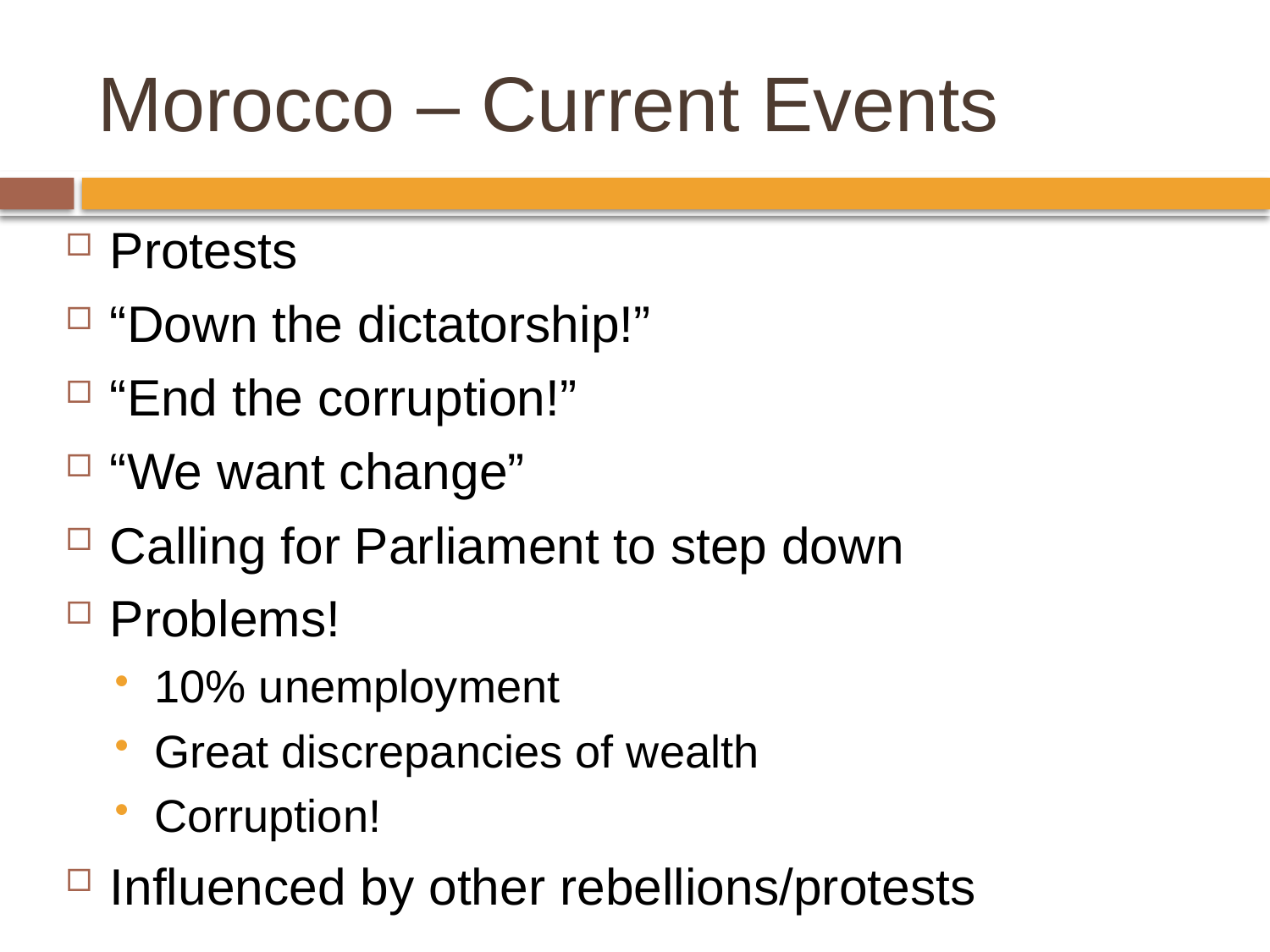

# Morocco – Current Events
Protests
“Down the dictatorship!”
“End the corruption!”
“We want change”
Calling for Parliament to step down
Problems!
10% unemployment
Great discrepancies of wealth
Corruption!
Influenced by other rebellions/protests